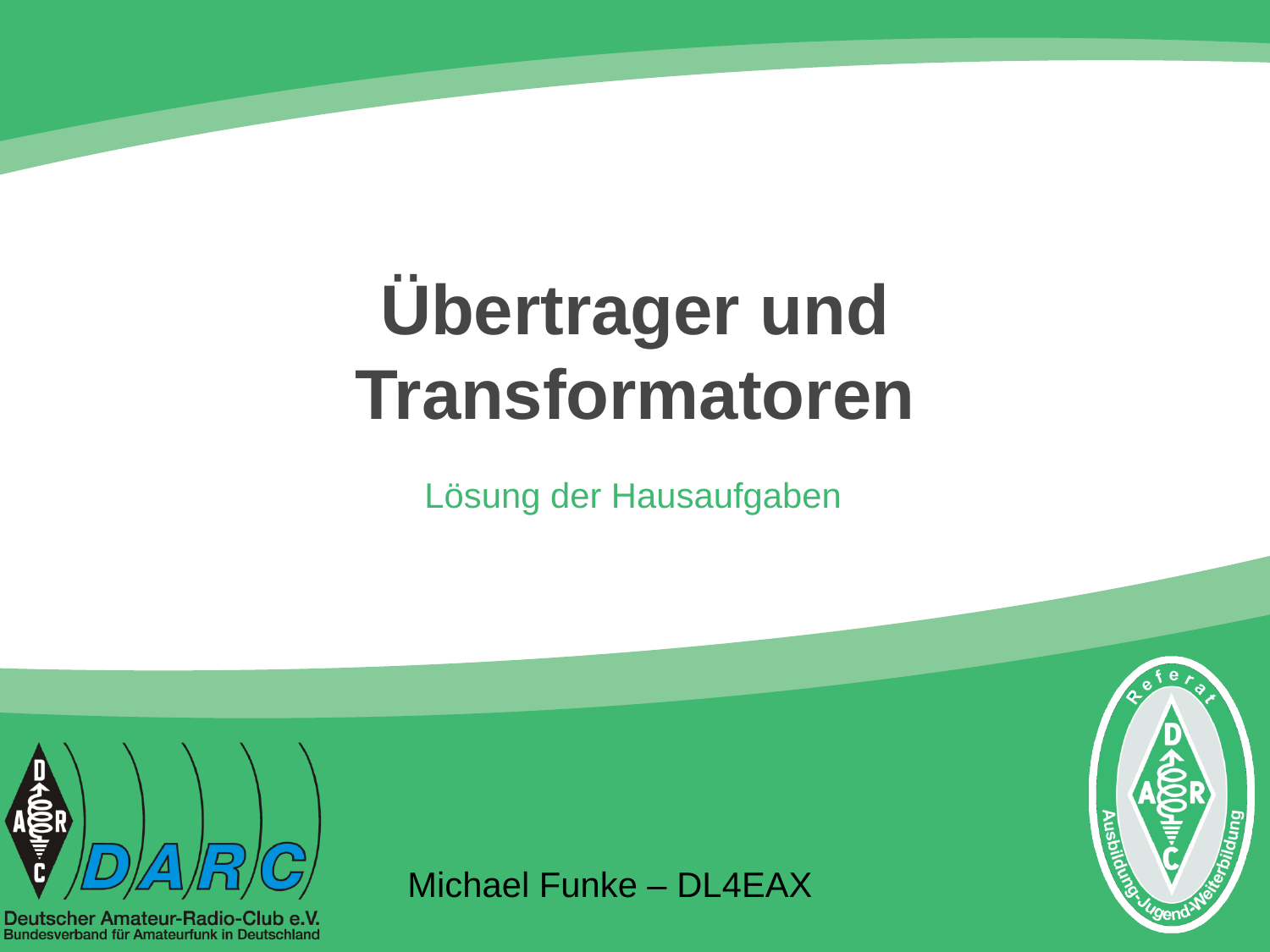

# Übertrager und Transformatoren
Lösung der Hausaufgaben
Michael Funke – DL4EAX